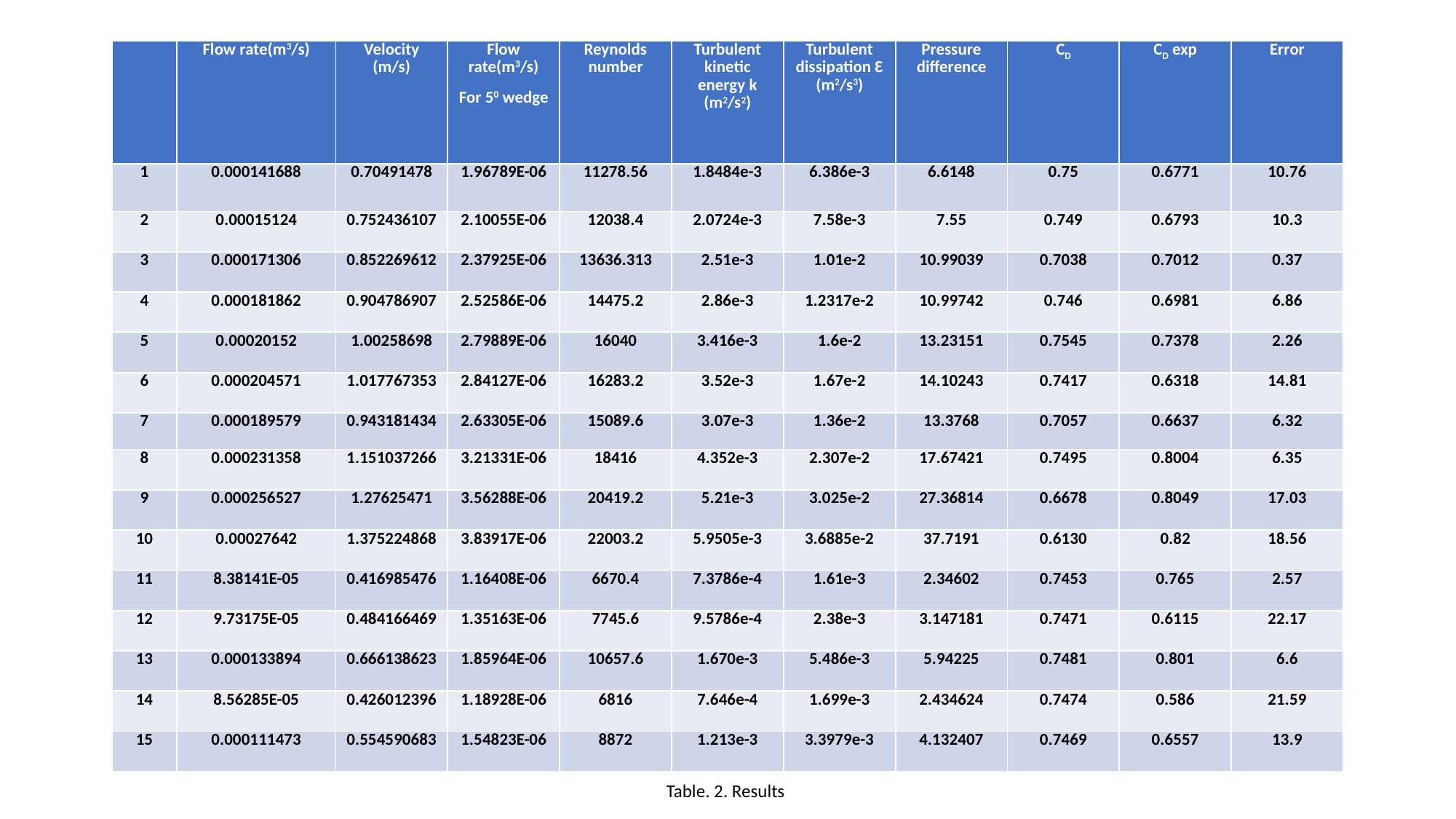

|  | Flow rate(m3/s) | Velocity (m/s) | Flow rate(m3/s) For 50 wedge | Reynolds number | Turbulent kinetic energy k (m2/s2) | Turbulent dissipation Ɛ (m2/s3) | Pressure difference | CD | CD exp | Error |
| --- | --- | --- | --- | --- | --- | --- | --- | --- | --- | --- |
| 1 | 0.000141688 | 0.70491478 | 1.96789E-06 | 11278.56 | 1.8484e-3 | 6.386e-3 | 6.6148 | 0.75 | 0.6771 | 10.76 |
| 2 | 0.00015124 | 0.752436107 | 2.10055E-06 | 12038.4 | 2.0724e-3 | 7.58e-3 | 7.55 | 0.749 | 0.6793 | 10.3 |
| 3 | 0.000171306 | 0.852269612 | 2.37925E-06 | 13636.313 | 2.51e-3 | 1.01e-2 | 10.99039 | 0.7038 | 0.7012 | 0.37 |
| 4 | 0.000181862 | 0.904786907 | 2.52586E-06 | 14475.2 | 2.86e-3 | 1.2317e-2 | 10.99742 | 0.746 | 0.6981 | 6.86 |
| 5 | 0.00020152 | 1.00258698 | 2.79889E-06 | 16040 | 3.416e-3 | 1.6e-2 | 13.23151 | 0.7545 | 0.7378 | 2.26 |
| 6 | 0.000204571 | 1.017767353 | 2.84127E-06 | 16283.2 | 3.52e-3 | 1.67e-2 | 14.10243 | 0.7417 | 0.6318 | 14.81 |
| 7 | 0.000189579 | 0.943181434 | 2.63305E-06 | 15089.6 | 3.07e-3 | 1.36e-2 | 13.3768 | 0.7057 | 0.6637 | 6.32 |
| 8 | 0.000231358 | 1.151037266 | 3.21331E-06 | 18416 | 4.352e-3 | 2.307e-2 | 17.67421 | 0.7495 | 0.8004 | 6.35 |
| 9 | 0.000256527 | 1.27625471 | 3.56288E-06 | 20419.2 | 5.21e-3 | 3.025e-2 | 27.36814 | 0.6678 | 0.8049 | 17.03 |
| 10 | 0.00027642 | 1.375224868 | 3.83917E-06 | 22003.2 | 5.9505e-3 | 3.6885e-2 | 37.7191 | 0.6130 | 0.82 | 18.56 |
| 11 | 8.38141E-05 | 0.416985476 | 1.16408E-06 | 6670.4 | 7.3786e-4 | 1.61e-3 | 2.34602 | 0.7453 | 0.765 | 2.57 |
| 12 | 9.73175E-05 | 0.484166469 | 1.35163E-06 | 7745.6 | 9.5786e-4 | 2.38e-3 | 3.147181 | 0.7471 | 0.6115 | 22.17 |
| 13 | 0.000133894 | 0.666138623 | 1.85964E-06 | 10657.6 | 1.670e-3 | 5.486e-3 | 5.94225 | 0.7481 | 0.801 | 6.6 |
| 14 | 8.56285E-05 | 0.426012396 | 1.18928E-06 | 6816 | 7.646e-4 | 1.699e-3 | 2.434624 | 0.7474 | 0.586 | 21.59 |
| 15 | 0.000111473 | 0.554590683 | 1.54823E-06 | 8872 | 1.213e-3 | 3.3979e-3 | 4.132407 | 0.7469 | 0.6557 | 13.9 |
Table. 2. Results